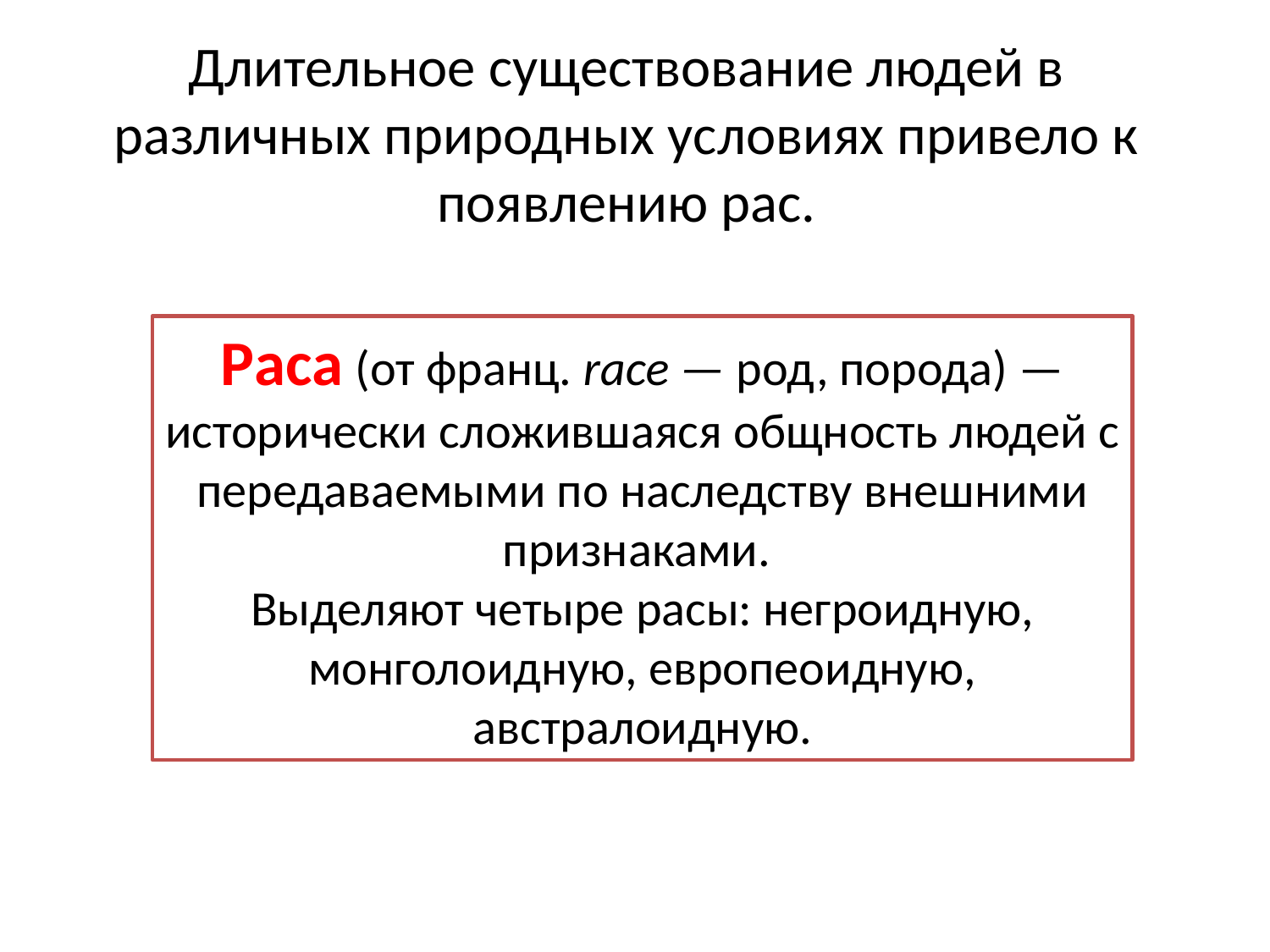

# Длительное существование людей в различных природных условиях привело к появлению рас.
Раса (от франц. race — род, порода) — исторически сложившаяся общность людей с передаваемыми по наследству внешними признаками.
Выделяют четыре расы: негроидную, монголоидную, европеоидную, австралоидную.